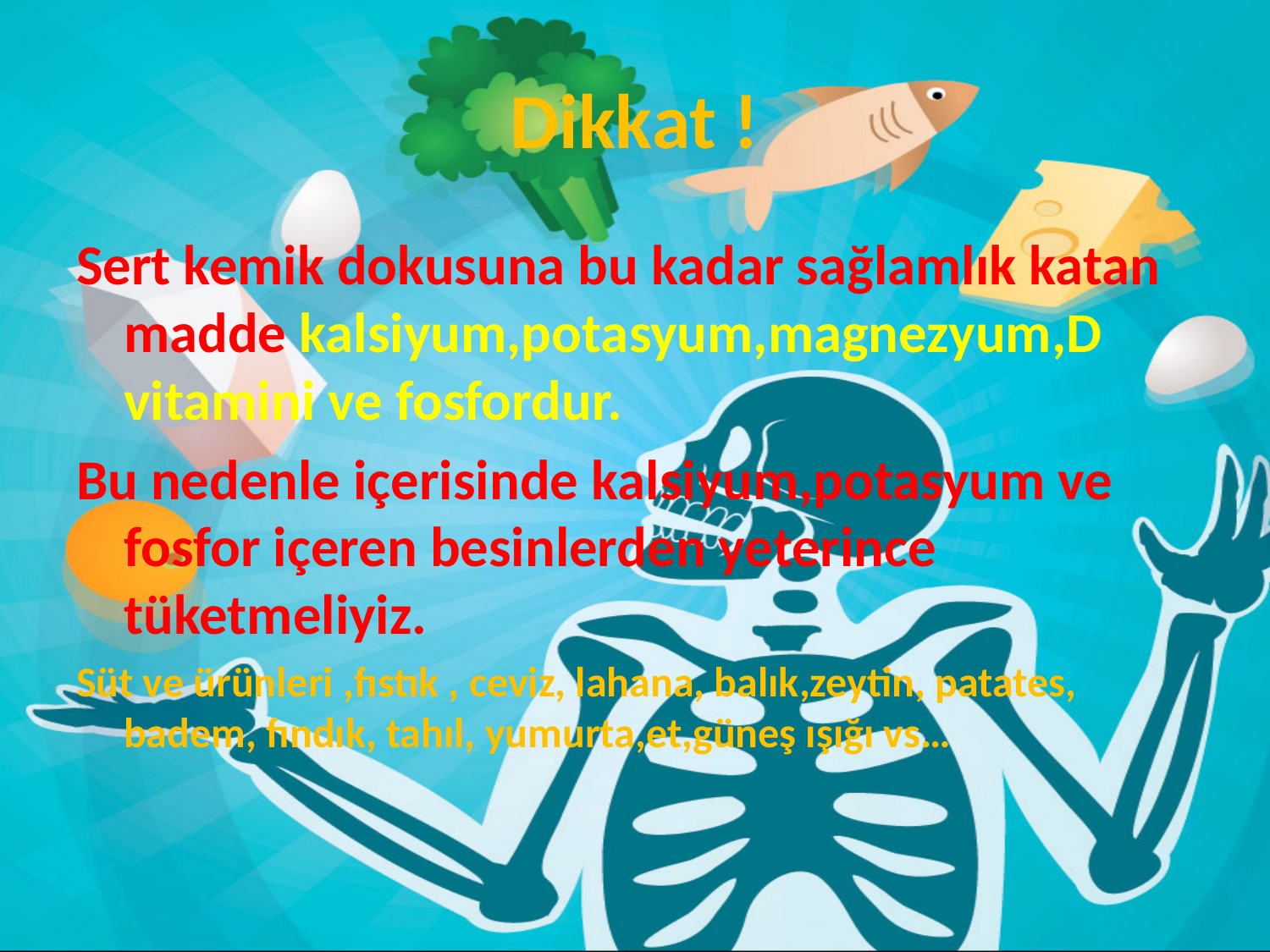

# Dikkat !
Sert kemik dokusuna bu kadar sağlamlık katan madde kalsiyum,potasyum,magnezyum,D vitamini ve fosfordur.
Bu nedenle içerisinde kalsiyum,potasyum ve fosfor içeren besinlerden yeterince tüketmeliyiz.
Süt ve ürünleri ,fıstık , ceviz, lahana, balık,zeytin, patates, badem, fındık, tahıl, yumurta,et,güneş ışığı vs…